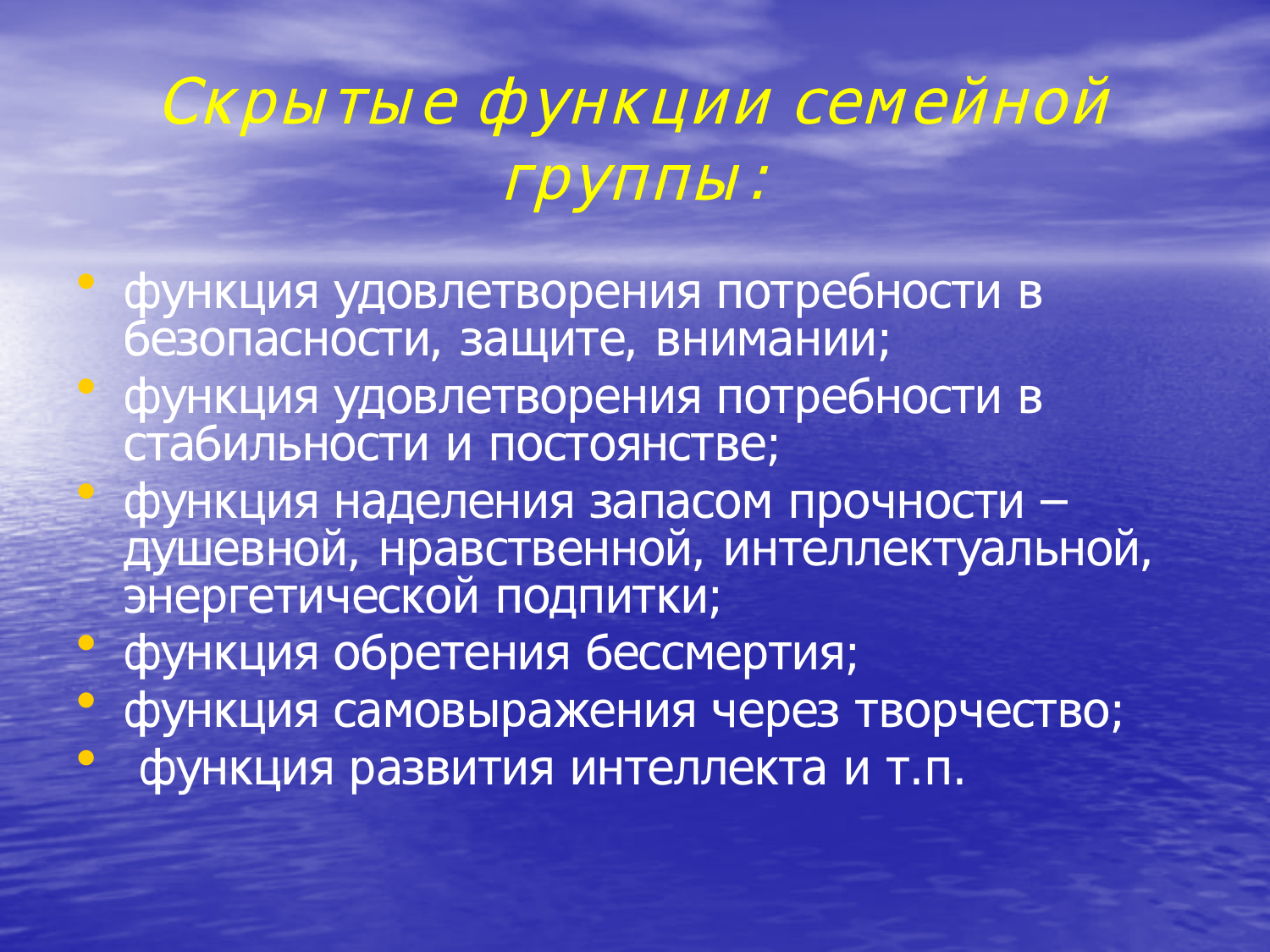

# Скрытые функции семейной группы:
функция удовлетворения потребности в безопасности, защите, внимании;
функция удовлетворения потребности в стабильности и постоянстве;
функция наделения запасом прочности – душевной, нравственной, интеллектуальной, энергетической подпитки;
функция обретения бессмертия;
функция самовыражения через творчество;
 функция развития интеллекта и т.п.